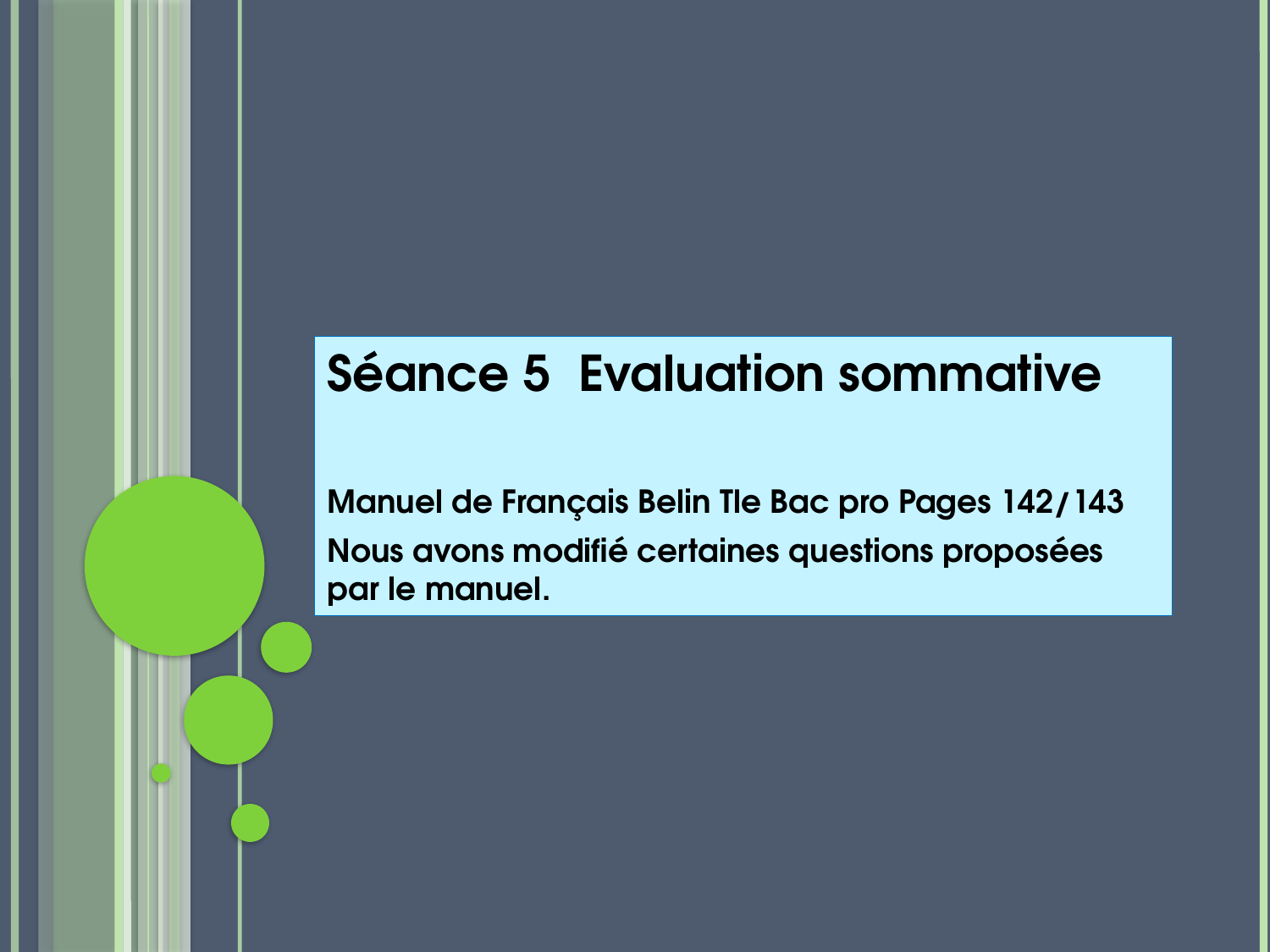

Séance 5  Evaluation sommative

Manuel de Français Belin Tle Bac pro Pages 142/143
Nous avons modifié certaines questions proposées par le manuel.